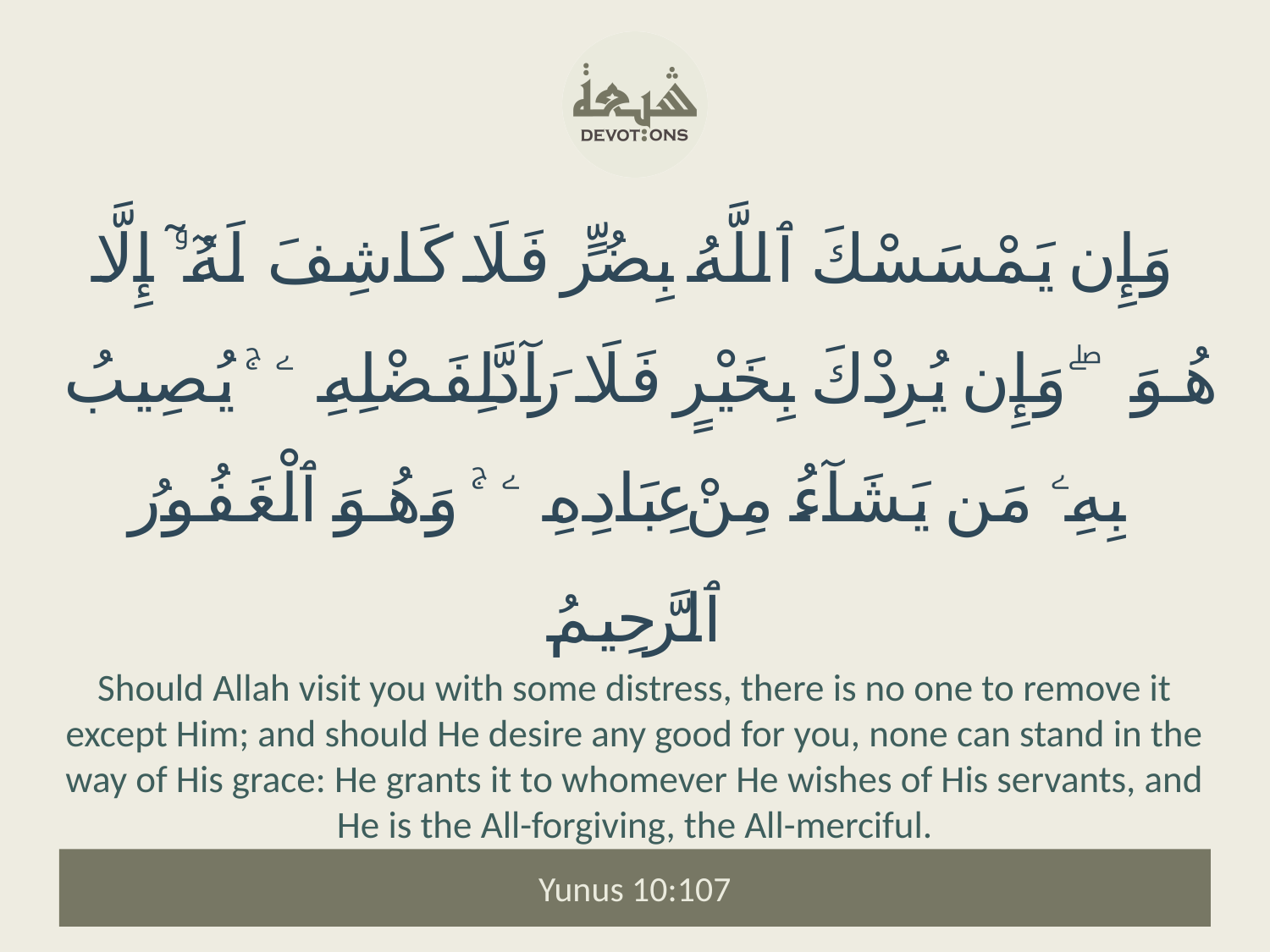

وَإِن يَمْسَسْكَ ٱللَّهُ بِضُرٍّ فَلَا كَاشِفَ لَهُۥٓ إِلَّا هُوَ ۖ وَإِن يُرِدْكَ بِخَيْرٍ فَلَا رَآدَّ لِفَضْلِهِۦ ۚ يُصِيبُ بِهِۦ مَن يَشَآءُ مِنْ عِبَادِهِۦ ۚ وَهُوَ ٱلْغَفُورُ ٱلرَّحِيمُ
Should Allah visit you with some distress, there is no one to remove it except Him; and should He desire any good for you, none can stand in the way of His grace: He grants it to whomever He wishes of His servants, and He is the All-forgiving, the All-merciful.
Yunus 10:107